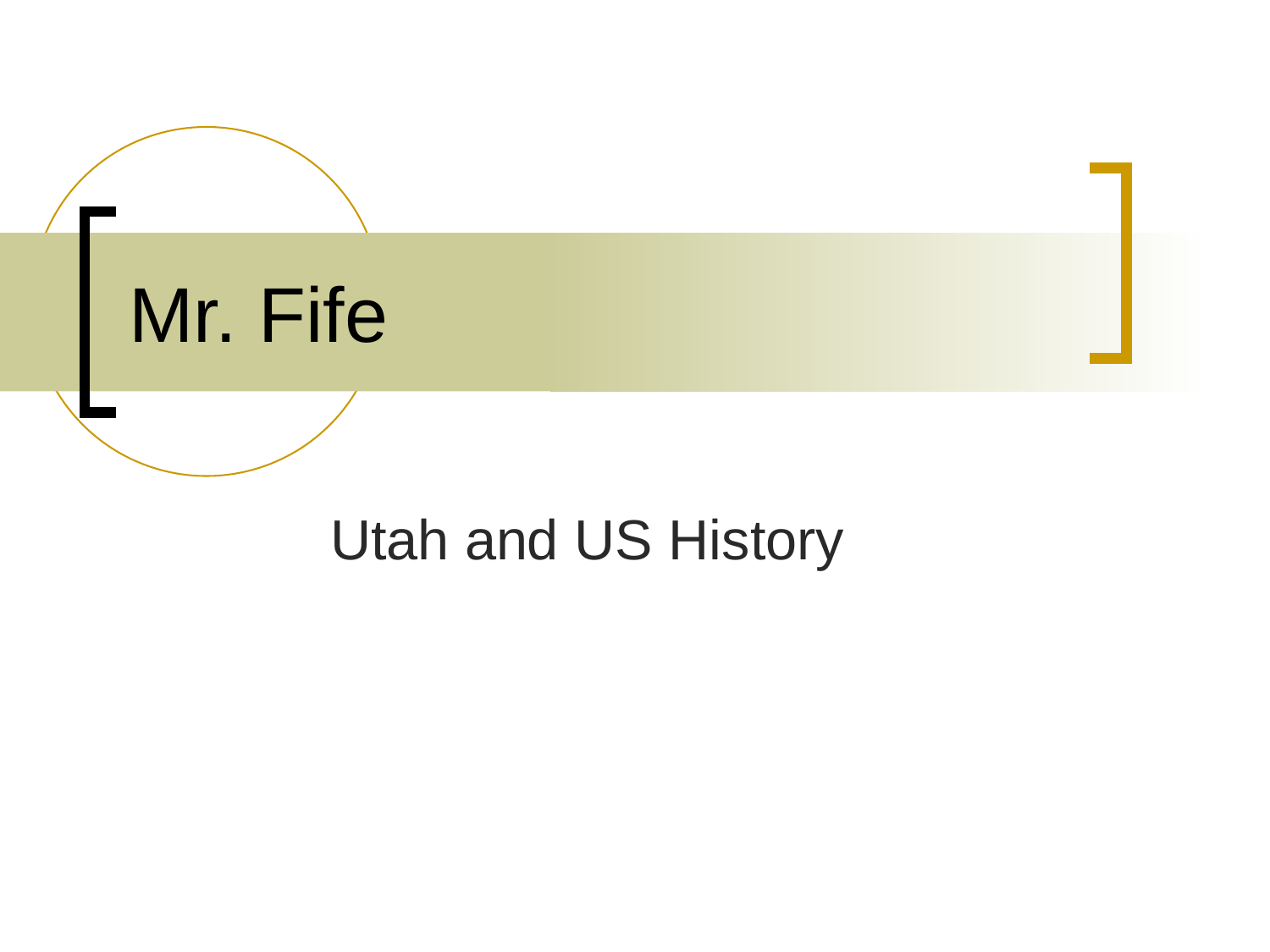

# Mr. Fife
Utah and US History